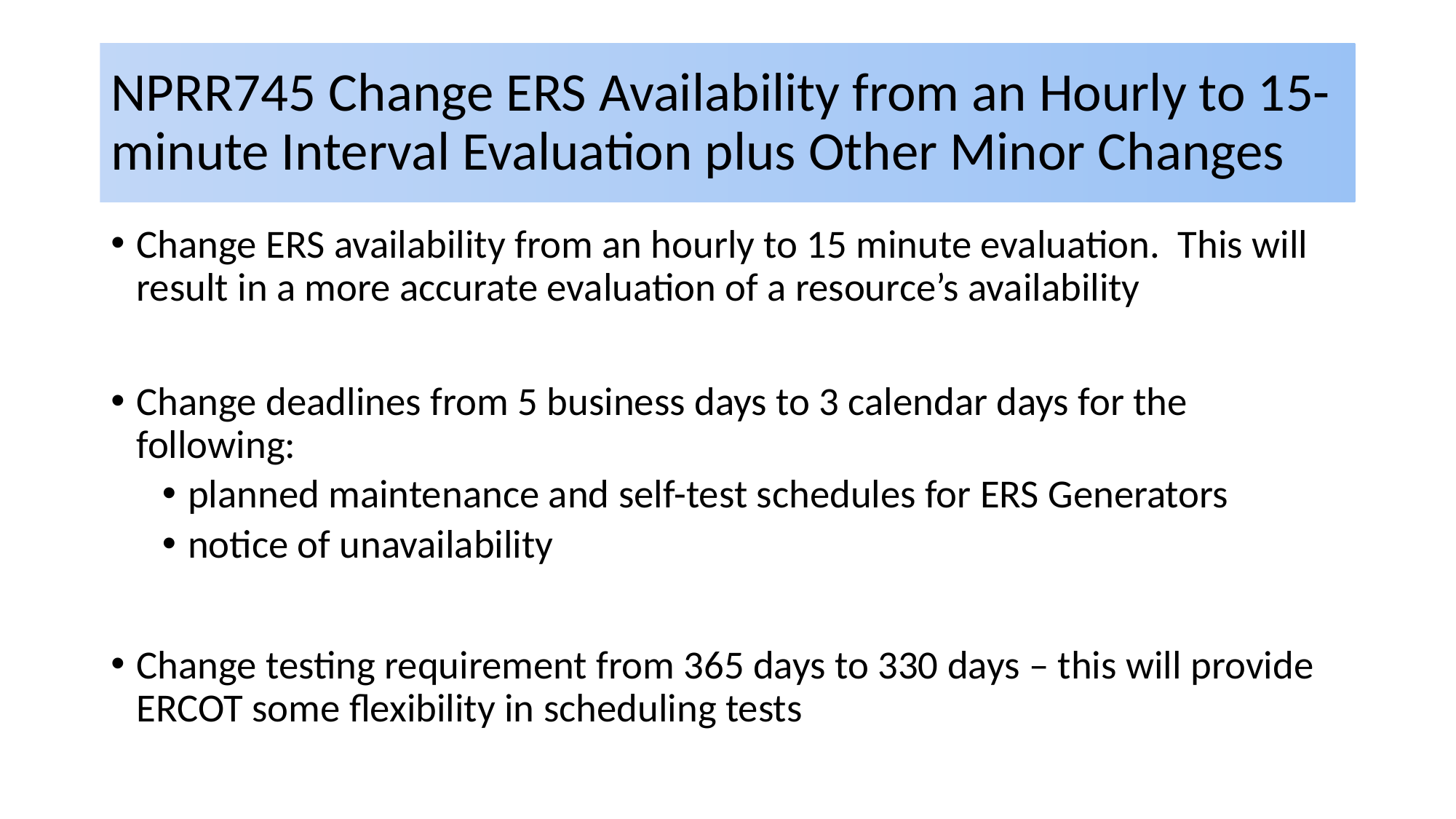

# NPRR745 Change ERS Availability from an Hourly to 15-minute Interval Evaluation plus Other Minor Changes
Change ERS availability from an hourly to 15 minute evaluation.  This will result in a more accurate evaluation of a resource’s availability

Change deadlines from 5 business days to 3 calendar days for the following:
planned maintenance and self-test schedules for ERS Generators
notice of unavailability

Change testing requirement from 365 days to 330 days – this will provide ERCOT some flexibility in scheduling tests